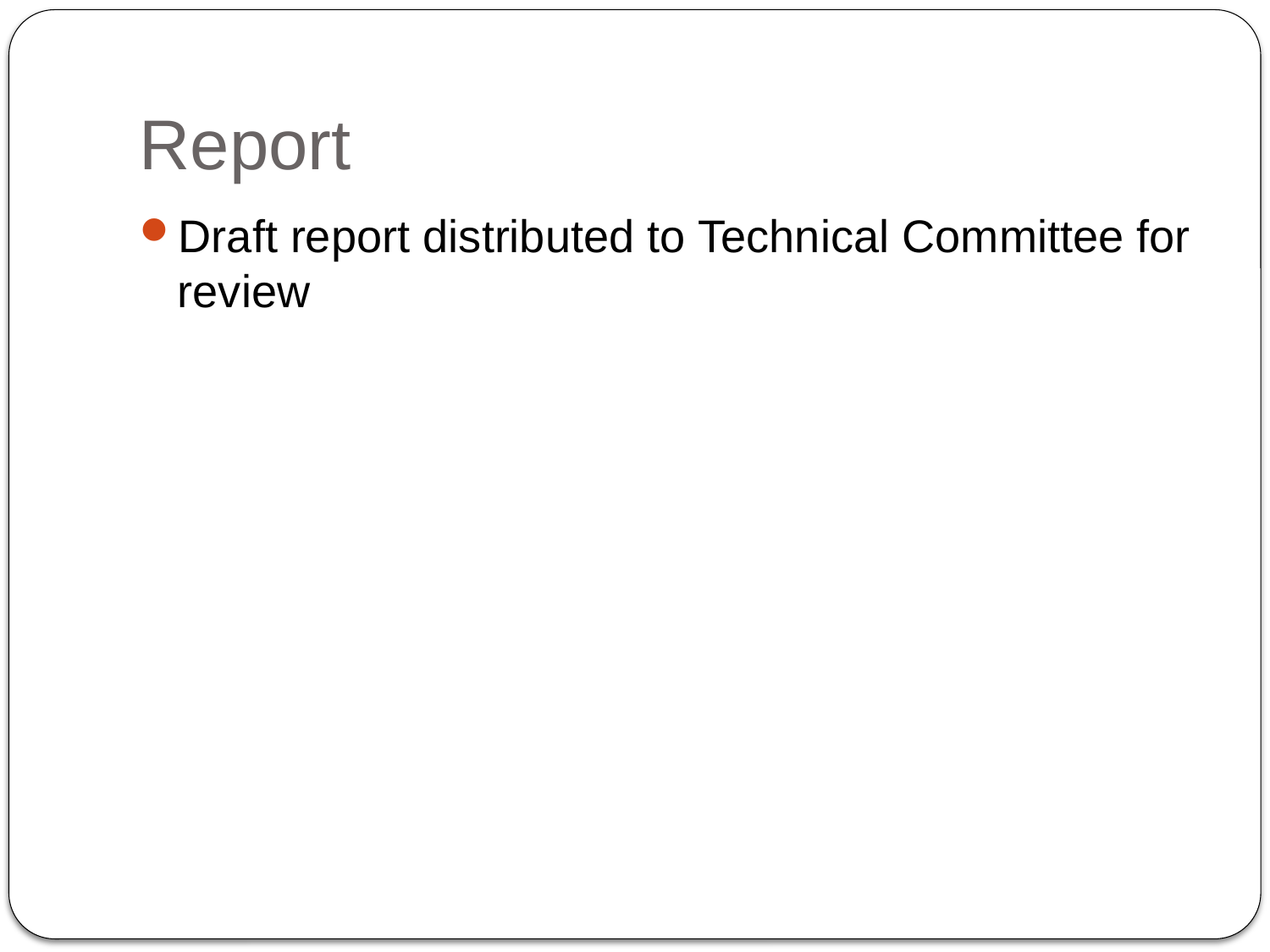

# Report
Draft report distributed to Technical Committee for review